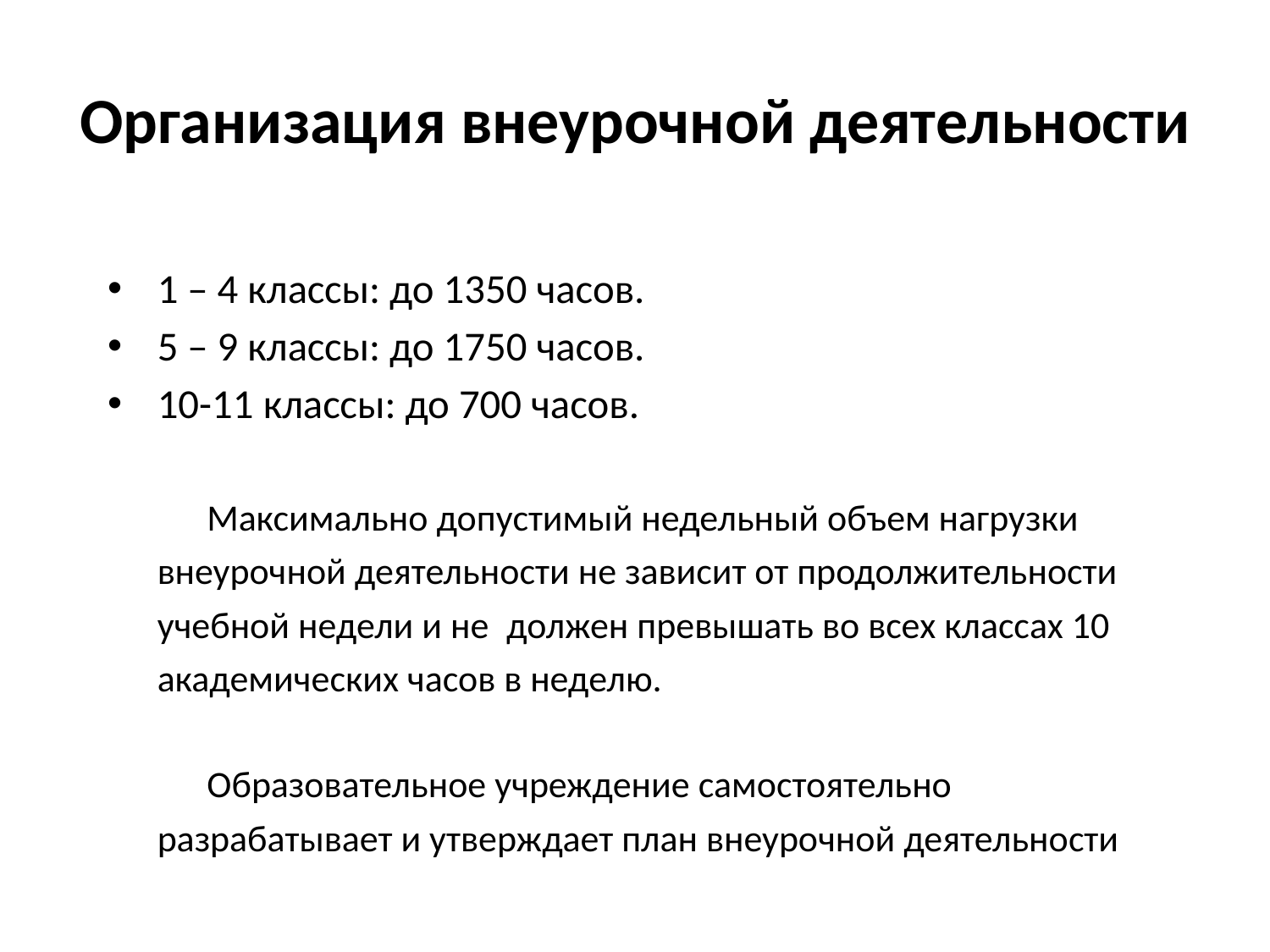

# Организация внеурочной деятельности
1 – 4 классы: до 1350 часов.
5 – 9 классы: до 1750 часов.
10-11 классы: до 700 часов.

Максимально допустимый недельный объем нагрузки внеурочной деятельности не зависит от продолжительности  учебной недели и не  должен превышать во всех классах 10 академических часов в неделю.

Образовательное учреждение самостоятельно разрабатывает и утверждает план внеурочной деятельности